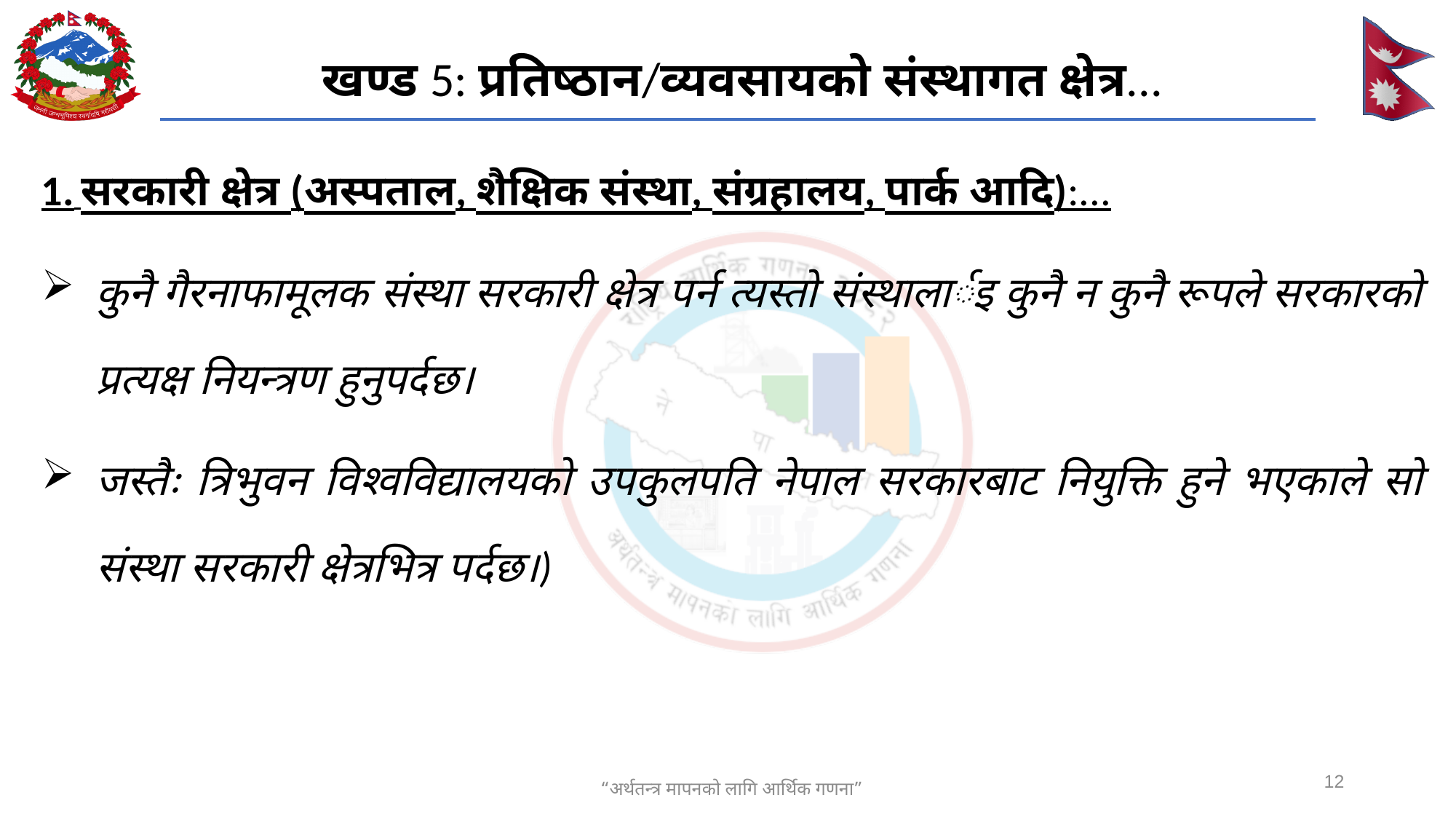

# खण्ड 5: प्रतिष्ठान/व्यवसायको संस्थागत क्षेत्र...
1. सरकारी क्षेत्र (अस्पताल, शैक्षिक संस्था, संग्रहालय, पार्क आदि):...
कुनै गैरनाफामूलक संस्था सरकारी क्षेत्र पर्न त्यस्तो संस्थालार्इ कुनै न कुनै रूपले सरकारको प्रत्यक्ष नियन्त्रण हुनुपर्दछ।
जस्तैः त्रिभुवन विश्वविद्यालयको उपकुलपति नेपाल सरकारबाट नियुक्ति हुने भएकाले सो संस्था सरकारी क्षेत्रभित्र पर्दछ।)

12
“अर्थतन्त्र मापनको लागि आर्थिक गणना”